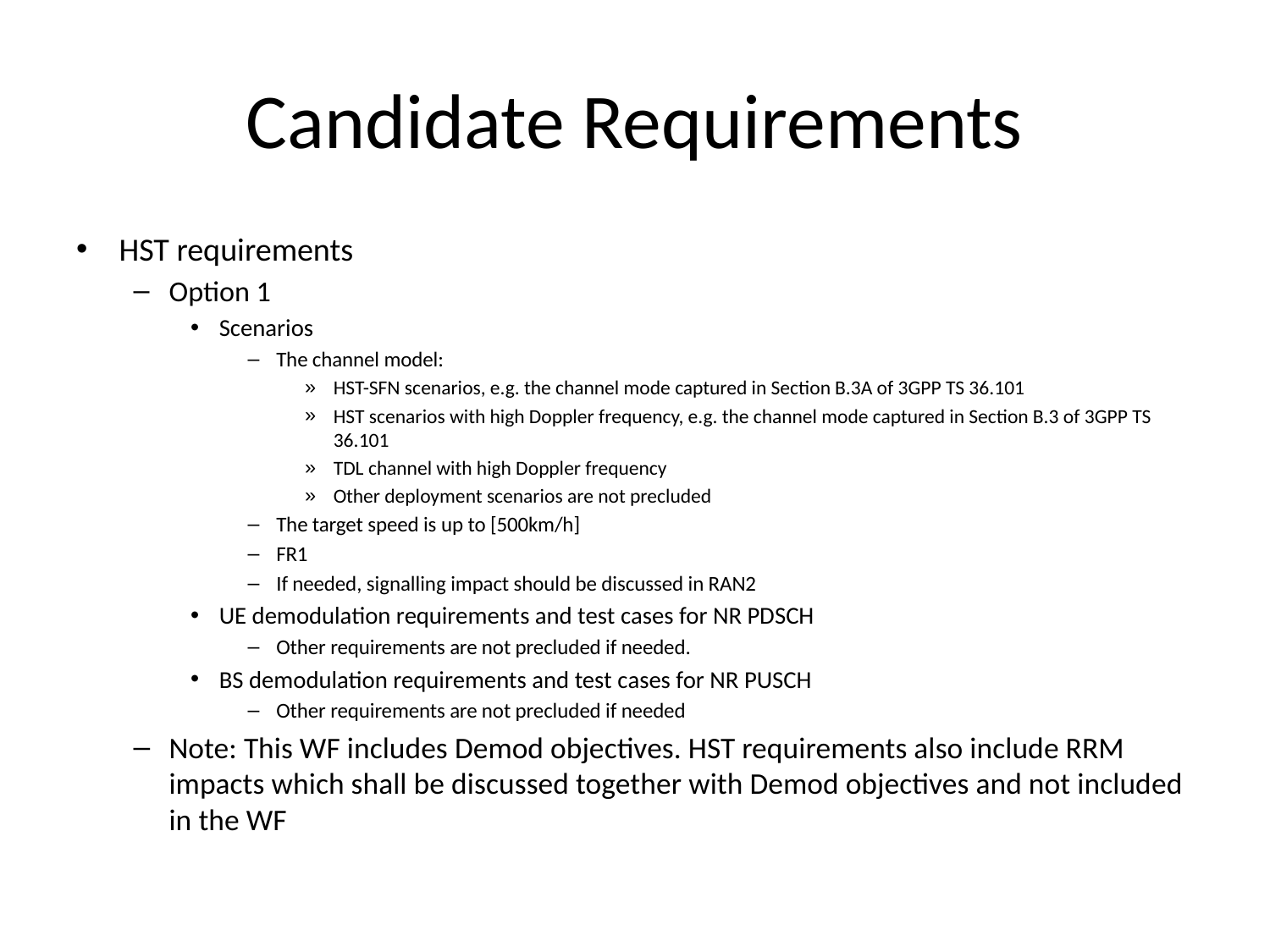

# Candidate Requirements
HST requirements
Option 1
Scenarios
The channel model:
HST-SFN scenarios, e.g. the channel mode captured in Section B.3A of 3GPP TS 36.101
HST scenarios with high Doppler frequency, e.g. the channel mode captured in Section B.3 of 3GPP TS 36.101
TDL channel with high Doppler frequency
Other deployment scenarios are not precluded
The target speed is up to [500km/h]
FR1
If needed, signalling impact should be discussed in RAN2
UE demodulation requirements and test cases for NR PDSCH
Other requirements are not precluded if needed.
BS demodulation requirements and test cases for NR PUSCH
Other requirements are not precluded if needed
Note: This WF includes Demod objectives. HST requirements also include RRM impacts which shall be discussed together with Demod objectives and not included in the WF